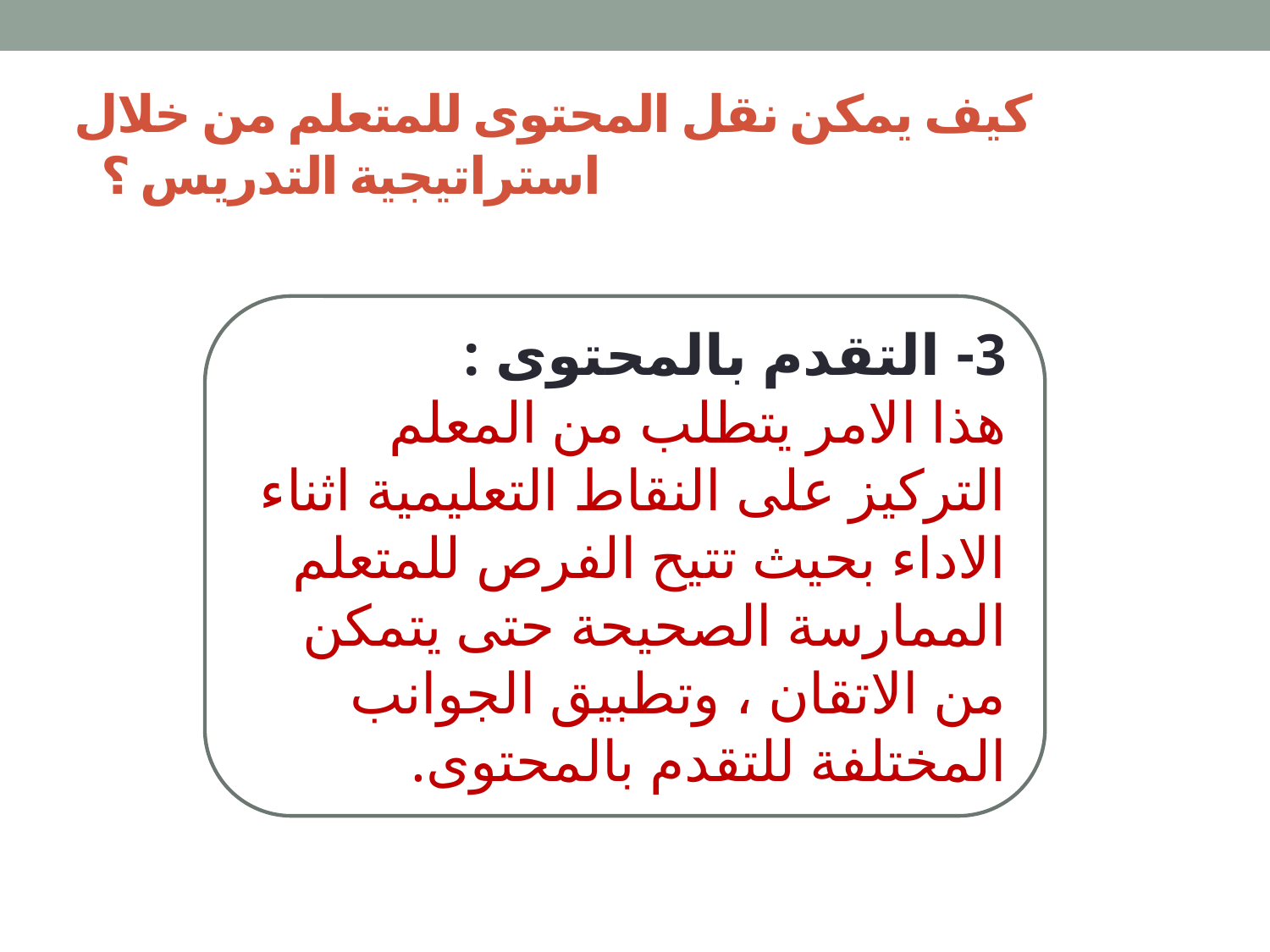

# كيف يمكن نقل المحتوى للمتعلم من خلال استراتيجية التدريس ؟
3- التقدم بالمحتوى :
هذا الامر يتطلب من المعلم التركيز على النقاط التعليمية اثناء الاداء بحيث تتيح الفرص للمتعلم الممارسة الصحيحة حتى يتمكن من الاتقان ، وتطبيق الجوانب المختلفة للتقدم بالمحتوى.